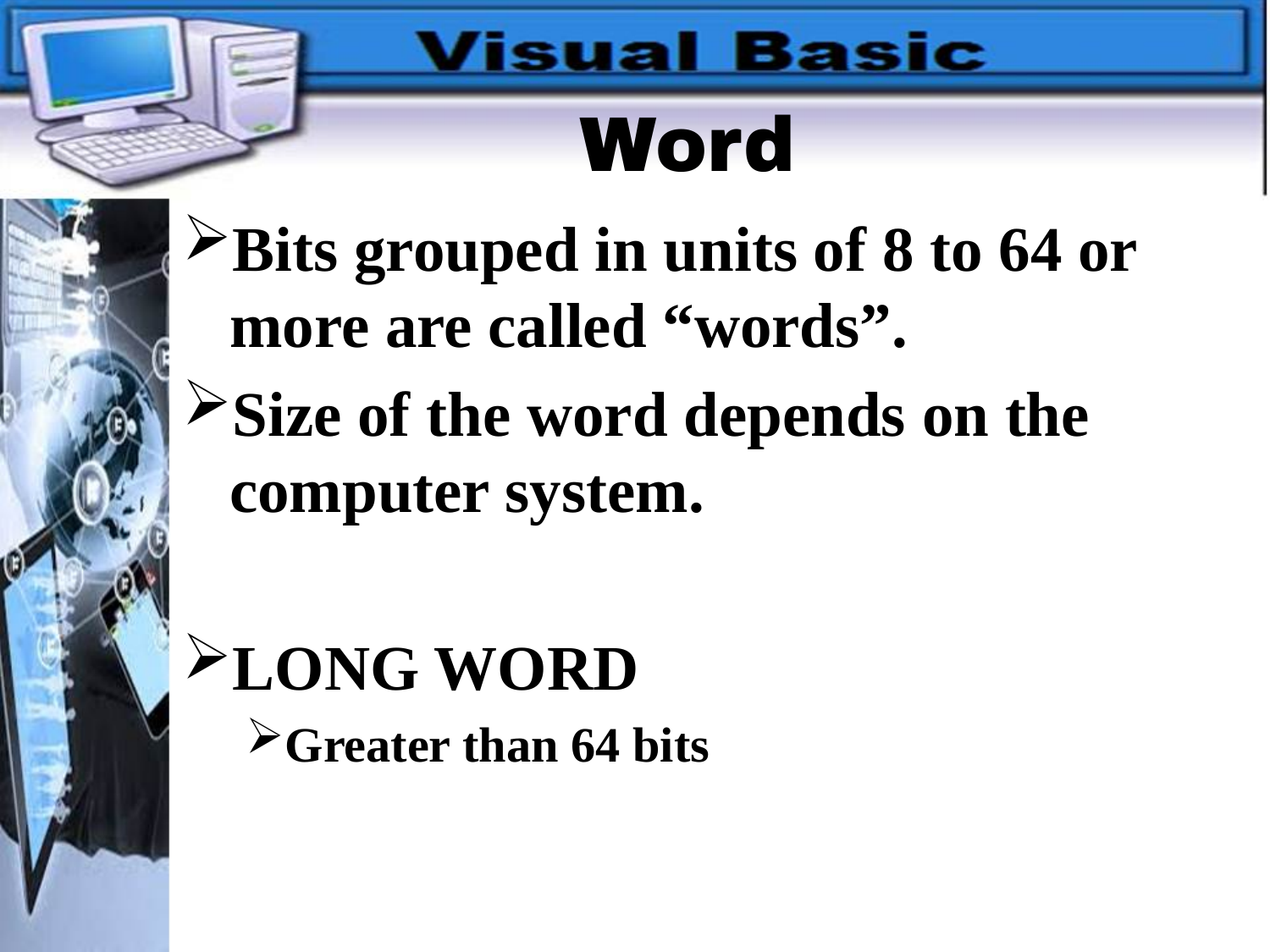

# Word
Bits grouped in units of 8 to 64 or more are called “words”.
Size of the word depends on the computer system.

LONG WORD
Greater than 64 bits